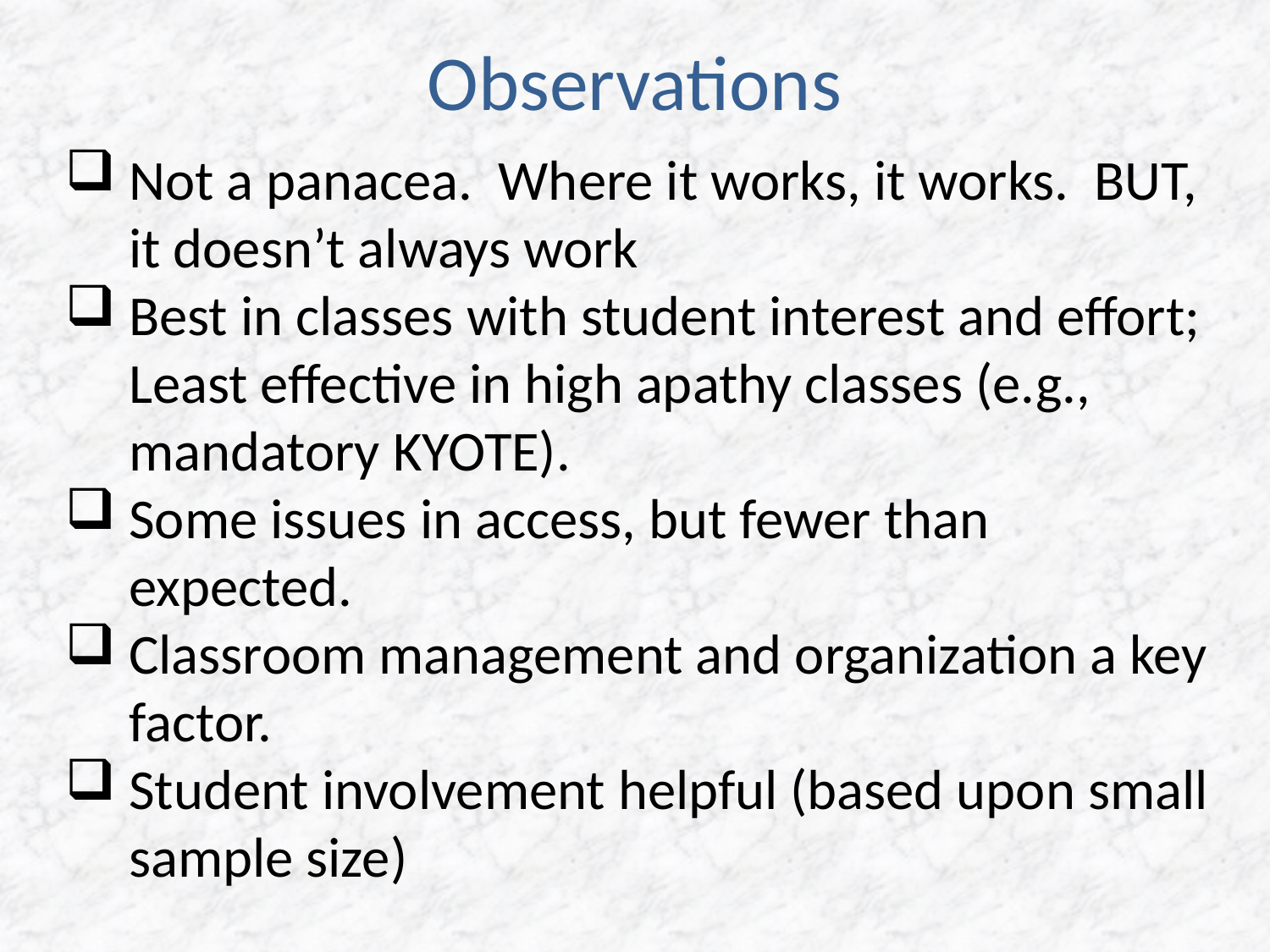

# Observations
Not a panacea.  Where it works, it works.  BUT, it doesn’t always work
Best in classes with student interest and effort; Least effective in high apathy classes (e.g., mandatory KYOTE).
Some issues in access, but fewer than expected.
Classroom management and organization a key factor.
Student involvement helpful (based upon small sample size)